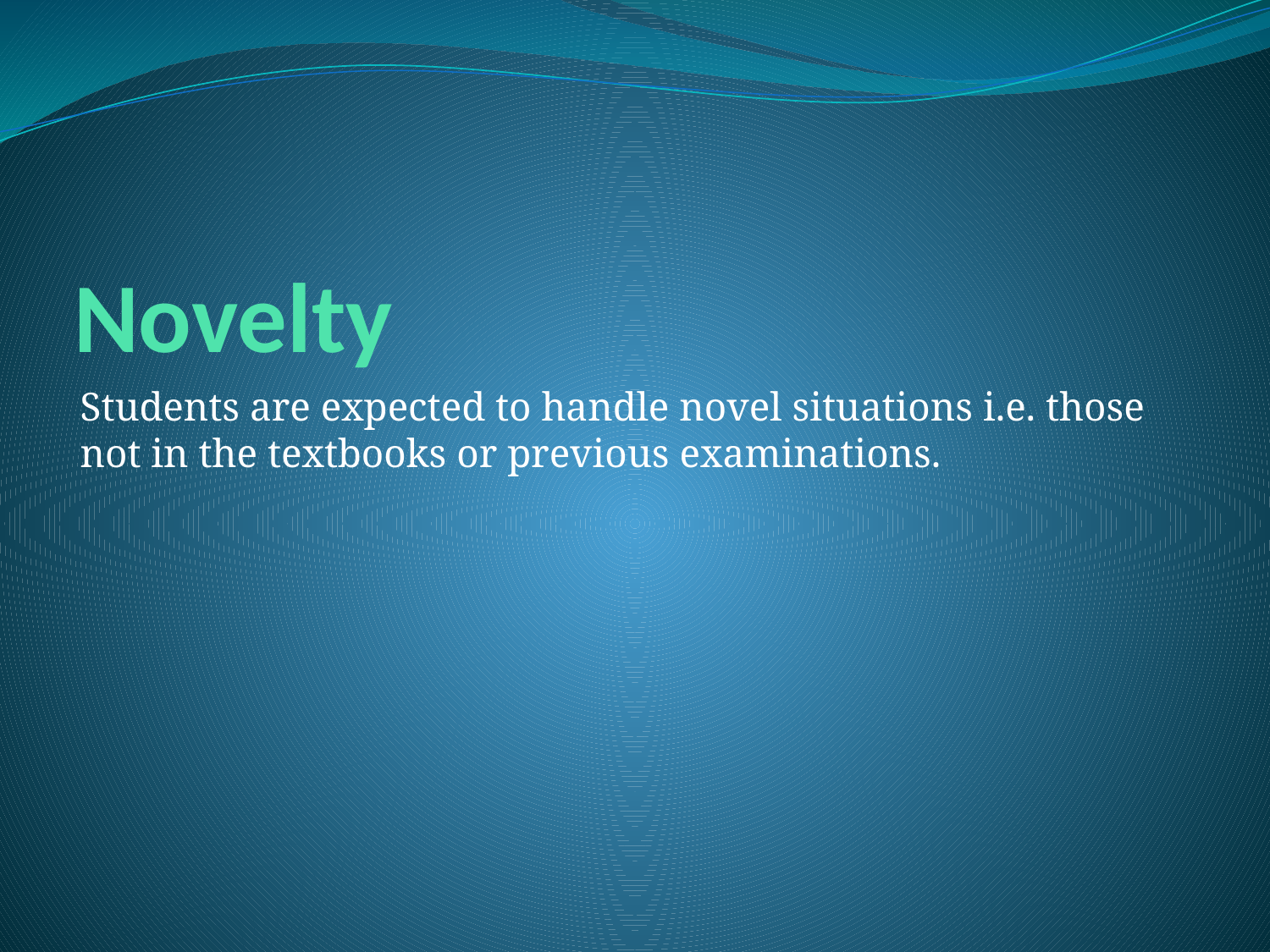

# Novelty
Students are expected to handle novel situations i.e. those not in the textbooks or previous examinations.